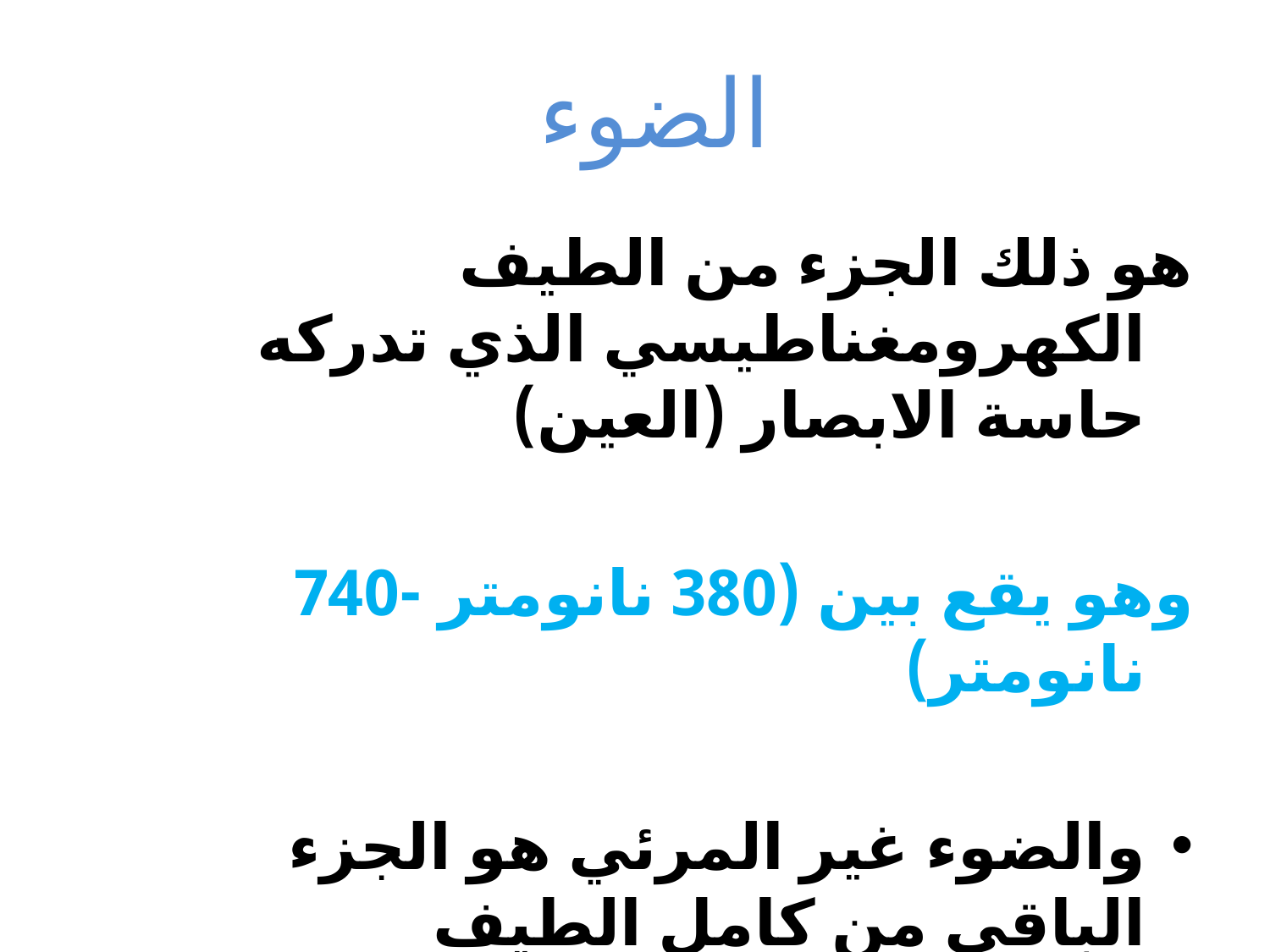

الضوء
هو ذلك الجزء من الطيف الكهرومغناطيسي الذي تدركه حاسة الابصار (العين)

وهو يقع بين (380 نانومتر -740 نانومتر)

والضوء غير المرئي هو الجزء الباقي من كامل الطيف الكهرومغناطيسي